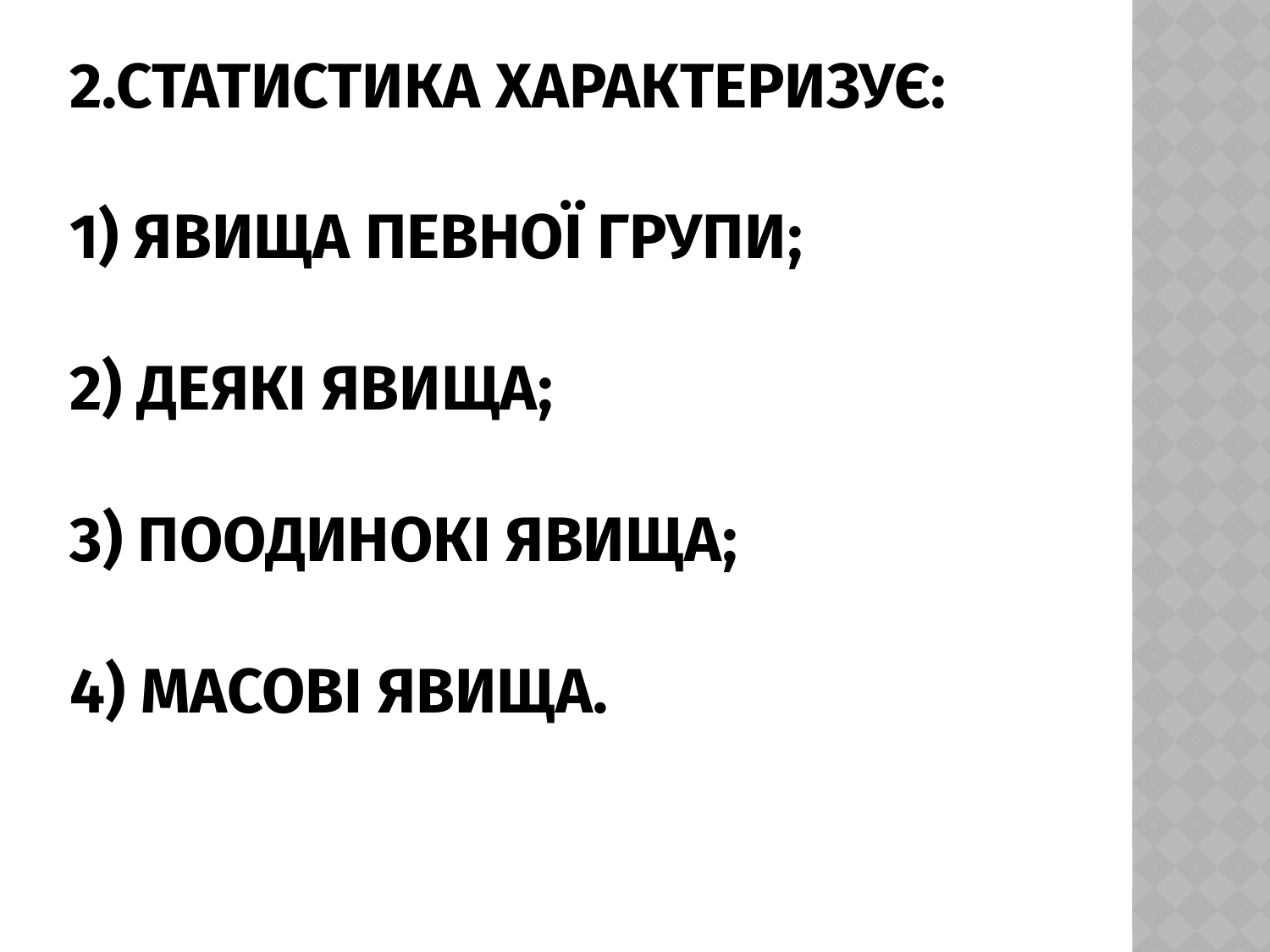

# 2.Статистика характеризує: 1) явища певної групи; 2) деякі явища; 3) поодинокі явища; 4) масові явища.